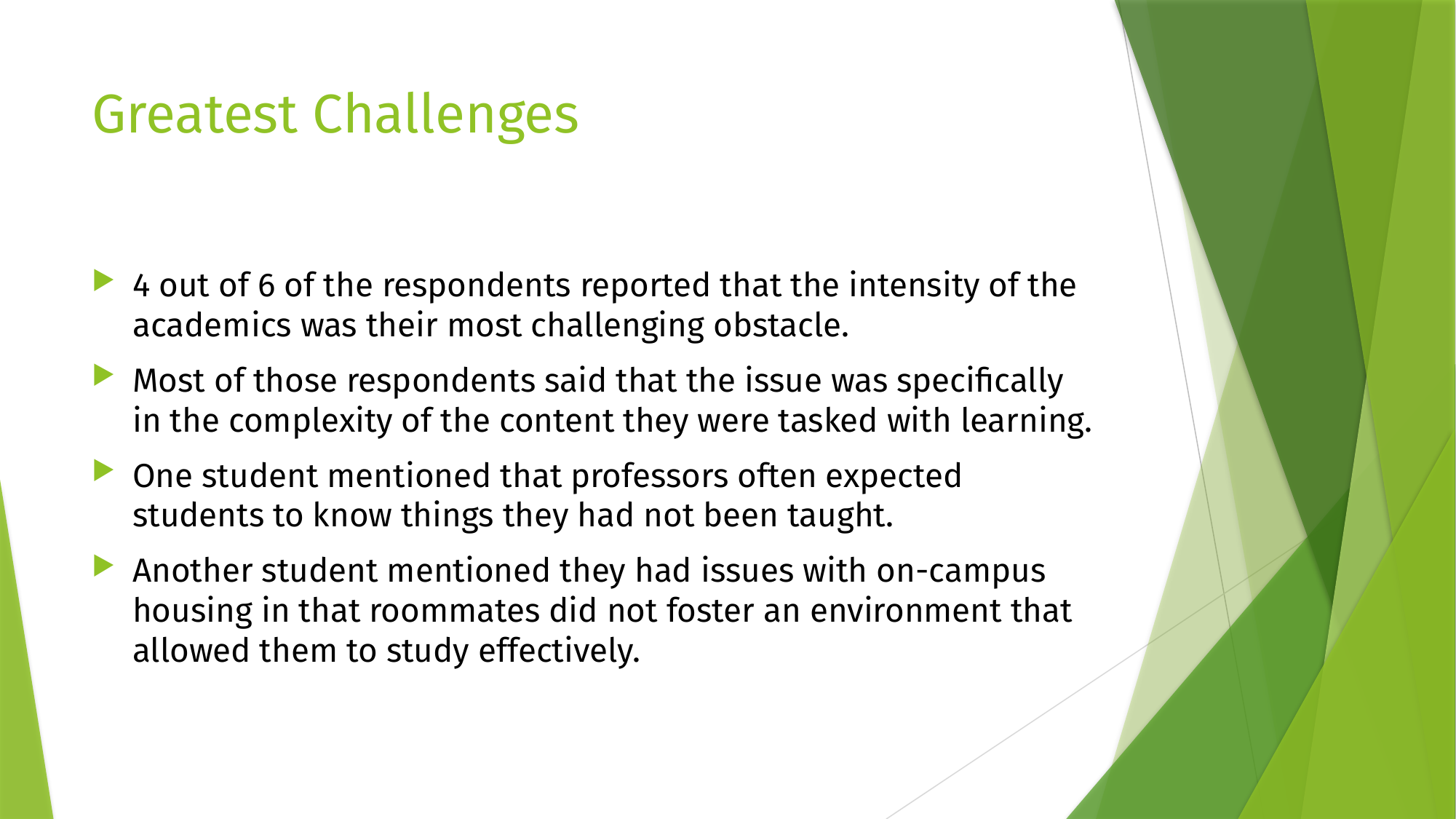

# Greatest Challenges
4 out of 6 of the respondents reported that the intensity of the academics was their most challenging obstacle.
Most of those respondents said that the issue was specifically in the complexity of the content they were tasked with learning.
One student mentioned that professors often expected students to know things they had not been taught.
Another student mentioned they had issues with on-campus housing in that roommates did not foster an environment that allowed them to study effectively.